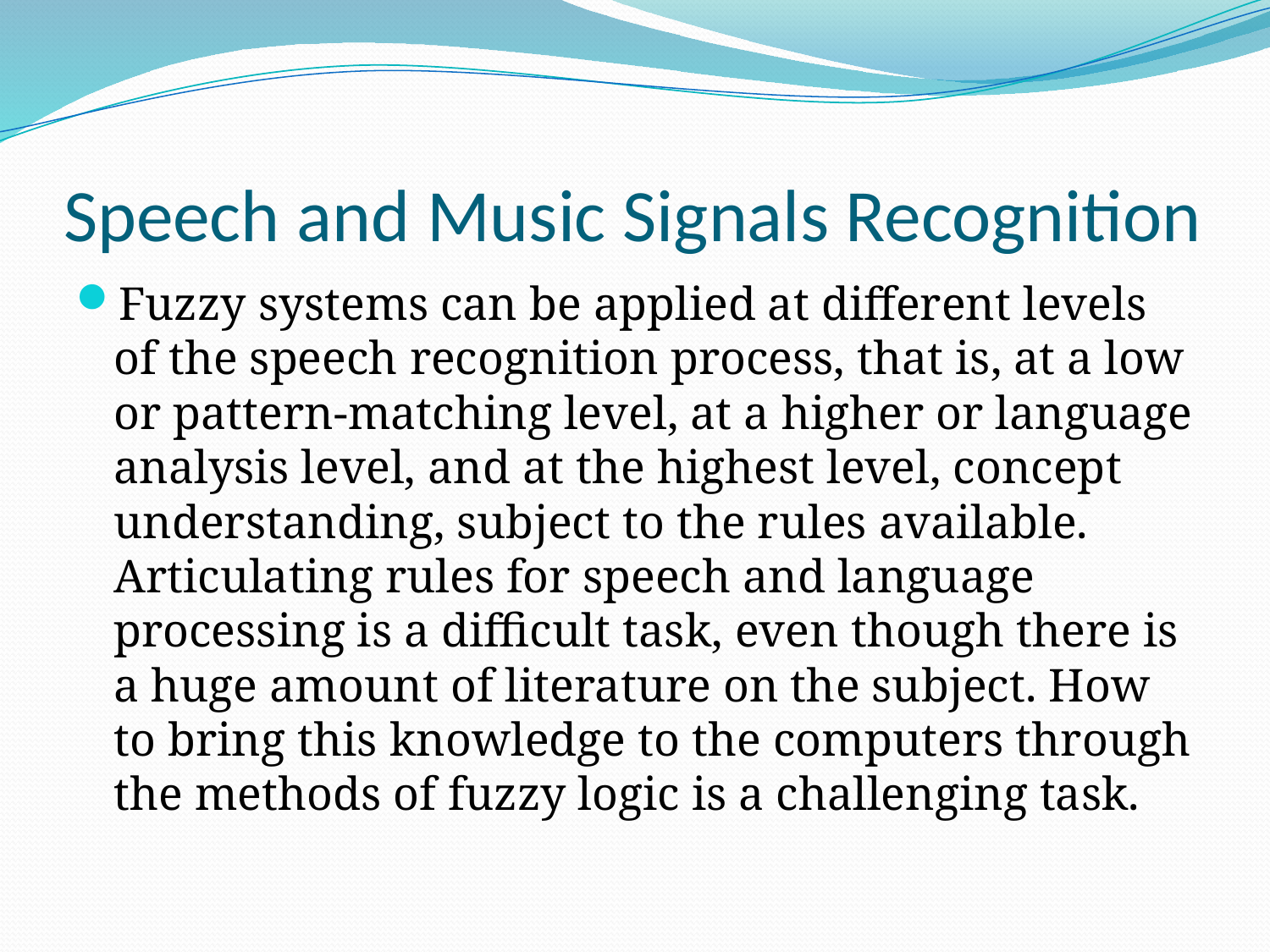

# Speech and Music Signals Recognition
Fuzzy systems can be applied at different levels of the speech recognition process, that is, at a low or pattern-matching level, at a higher or language analysis level, and at the highest level, concept understanding, subject to the rules available. Articulating rules for speech and language processing is a difficult task, even though there is a huge amount of literature on the subject. How to bring this knowledge to the computers through the methods of fuzzy logic is a challenging task.